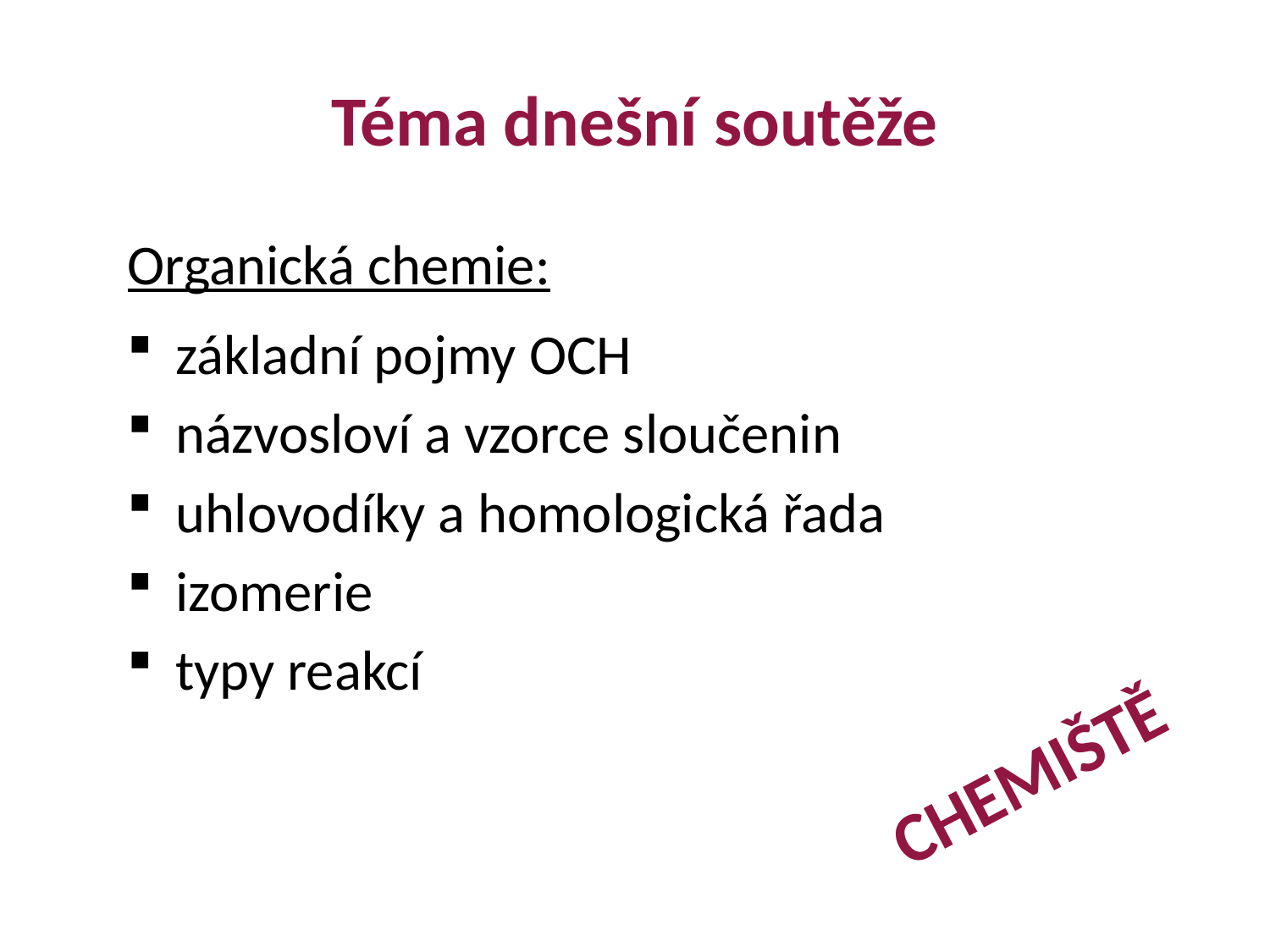

# Téma dnešní soutěže
Organická chemie:
základní pojmy OCH
názvosloví a vzorce sloučenin
uhlovodíky a homologická řada
izomerie
typy reakcí
CHEMIŠTĚ